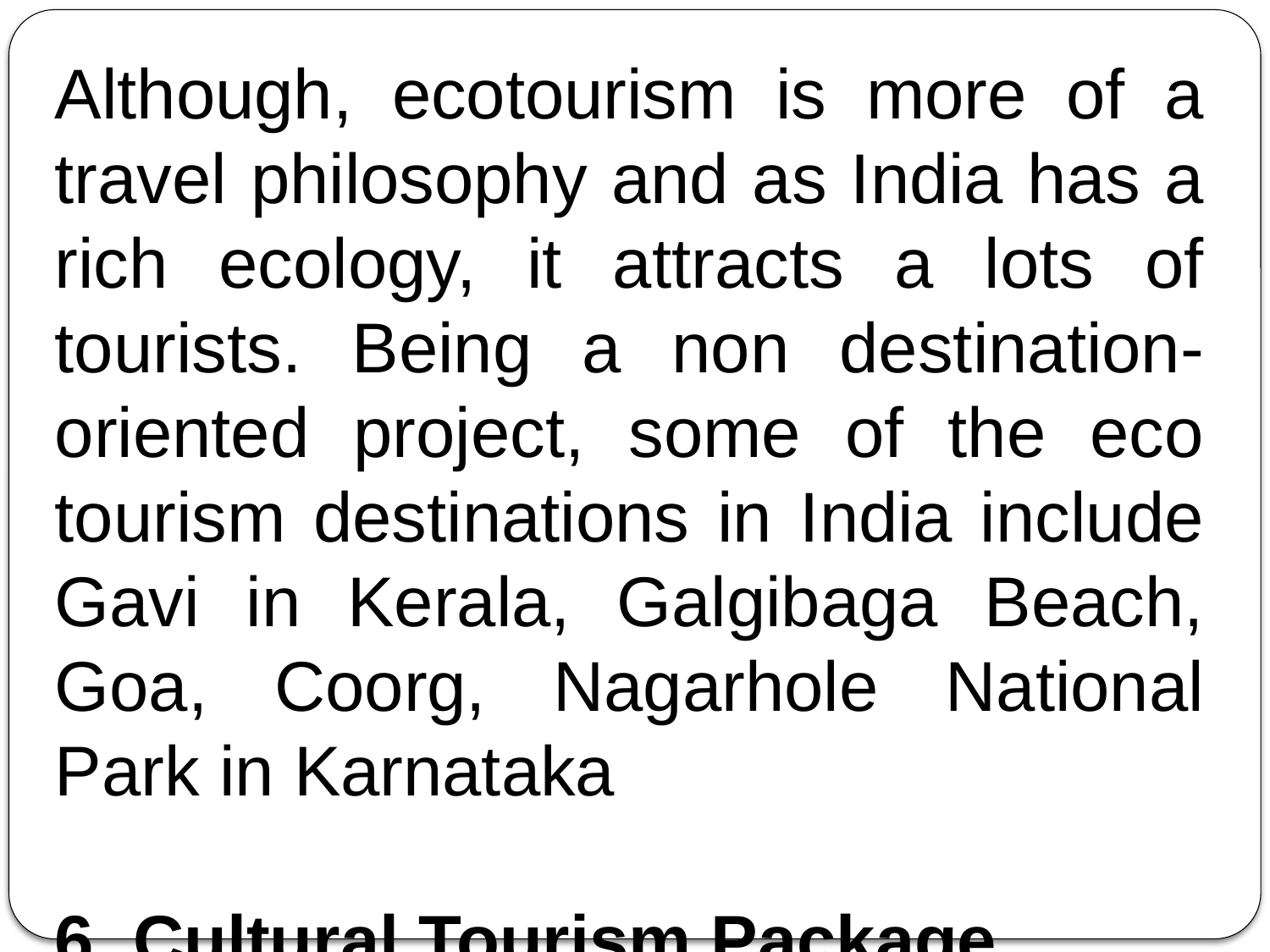

Although, ecotourism is more of a travel philosophy and as India has a rich ecology, it attracts a lots of tourists. Being a non destination-oriented project, some of the eco tourism destinations in India include Gavi in Kerala, Galgibaga Beach, Goa, Coorg, Nagarhole National Park in Karnataka

6. Cultural Tourism Package